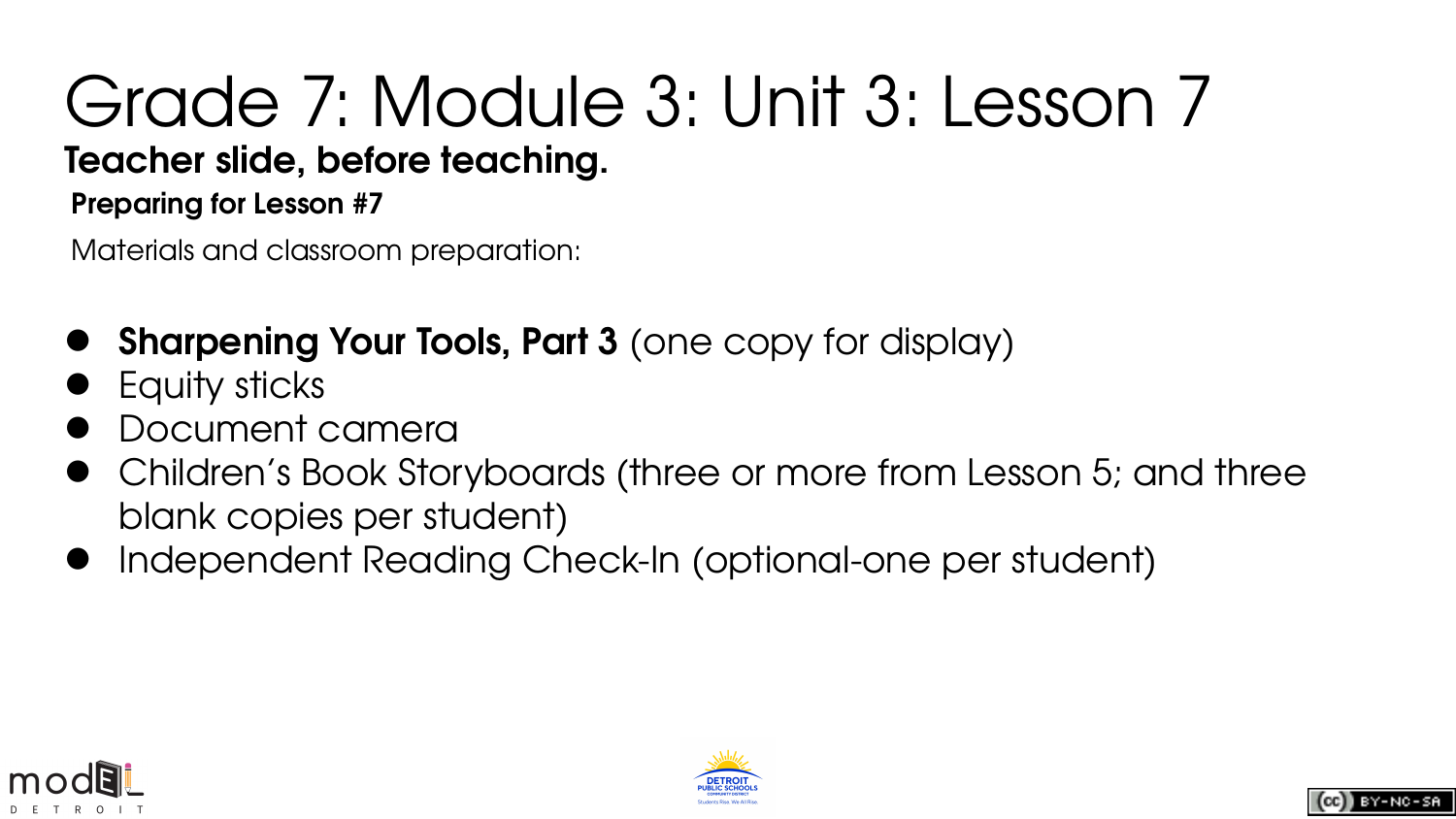

Grade 7: Module 3: Unit 3: Lesson 7
Teacher slide, before teaching.
Preparing for Lesson #7
Materials and classroom preparation:

Sharpening Your Tools, Part 3 (one copy for display)
Equity sticks
Document camera
Children’s Book Storyboards (three or more from Lesson 5; and three blank copies per student)
Independent Reading Check-In (optional-one per student)